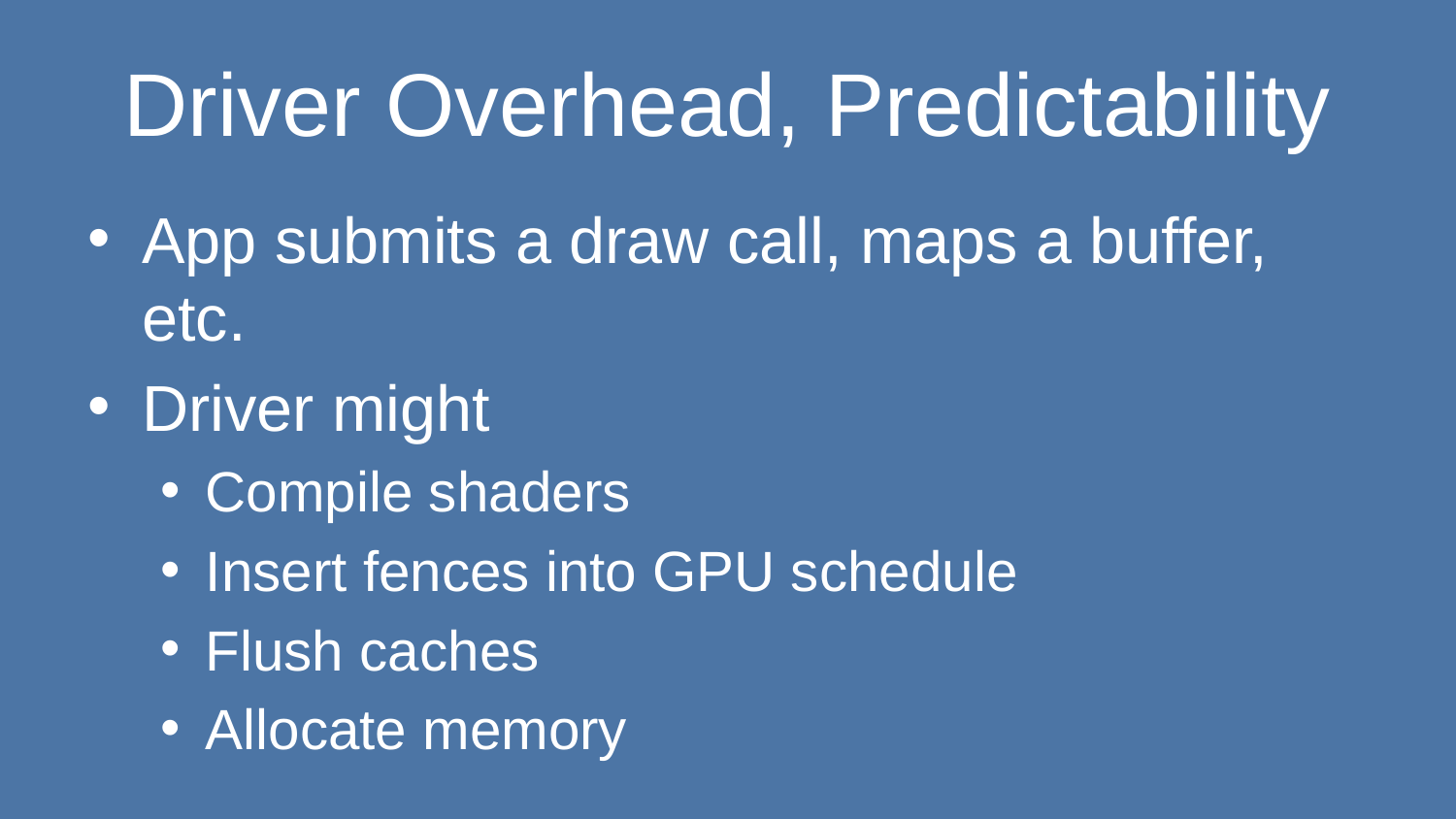

# Driver Overhead, Predictability
App submits a draw call, maps a buffer, etc.
Driver might
Compile shaders
Insert fences into GPU schedule
Flush caches
Allocate memory